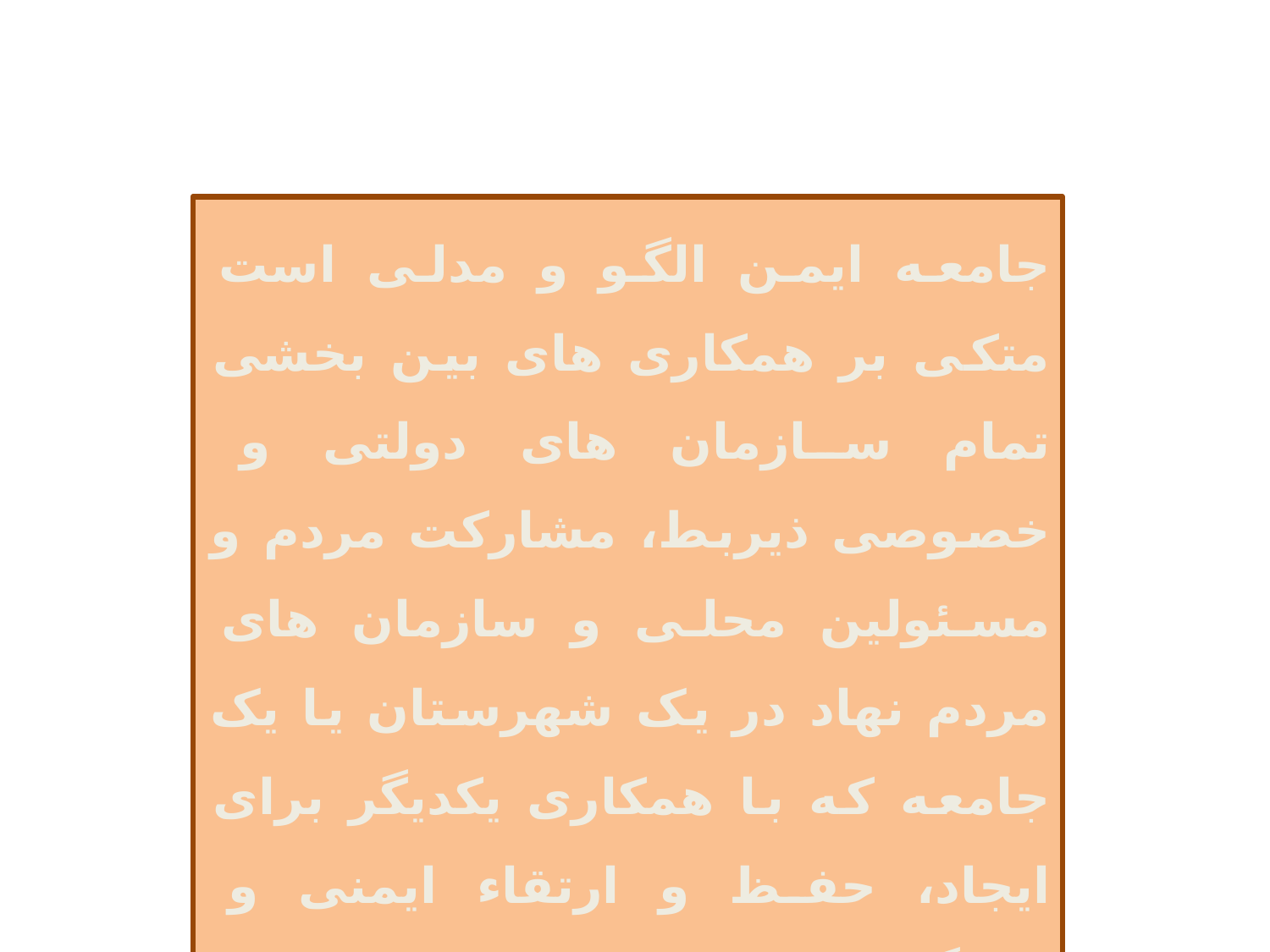

جامعه ایمن الگو و مدلی است متکی بر همکاری های بین بخشی تمام سازمان های دولتی و خصوصی ذیربط، مشارکت مردم و مسئولین محلی و سازمان های مردم نهاد در یک شهرستان یا یک جامعه که با همکاری یکدیگر برای ایجاد، حفظ و ارتقاء ایمنی و پیشگیری از همه انواع حوادث در تمام محیط ها و برای تمام گروه های سنی و جنسیتی  تلاش می کنند.